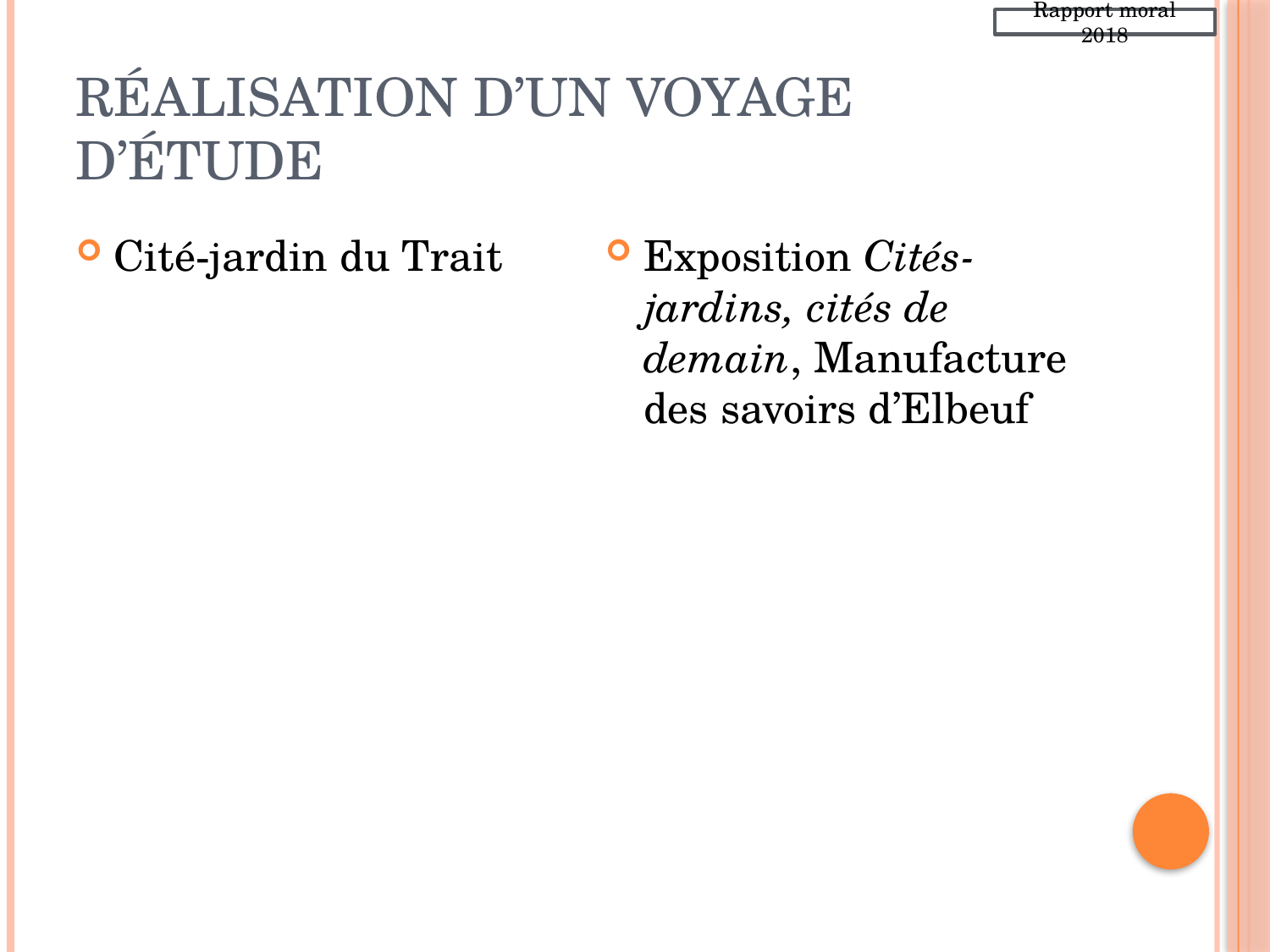

Rapport moral 2018
# Réalisation d’un voyage d’étude
Cité-jardin du Trait
Exposition Cités-jardins, cités de demain, Manufacture des savoirs d’Elbeuf